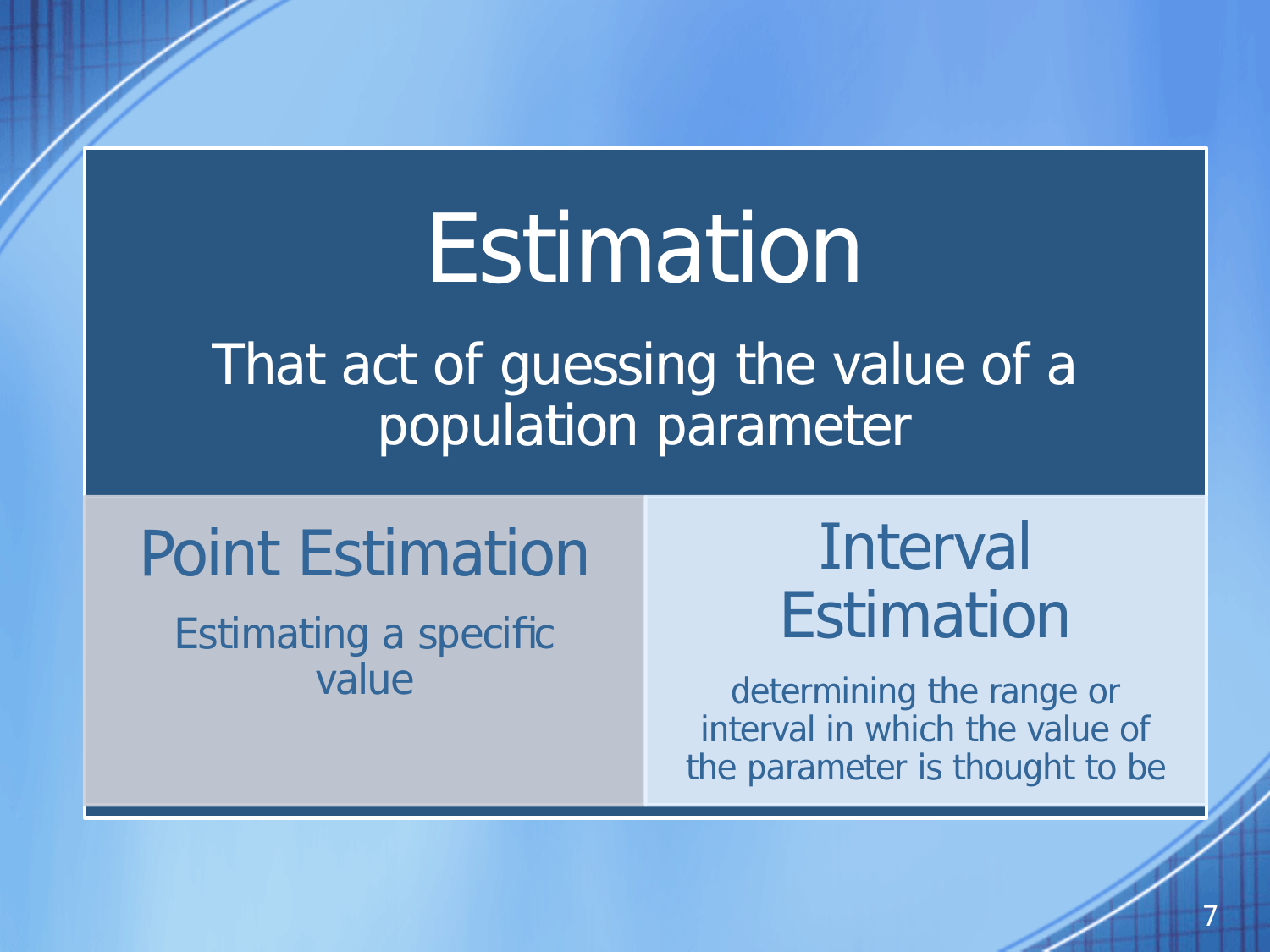

Estimation
That act of guessing the value of a population parameter
Point Estimation
Estimating a specific value

Interval Estimation
determining the range or interval in which the value of the parameter is thought to be
7